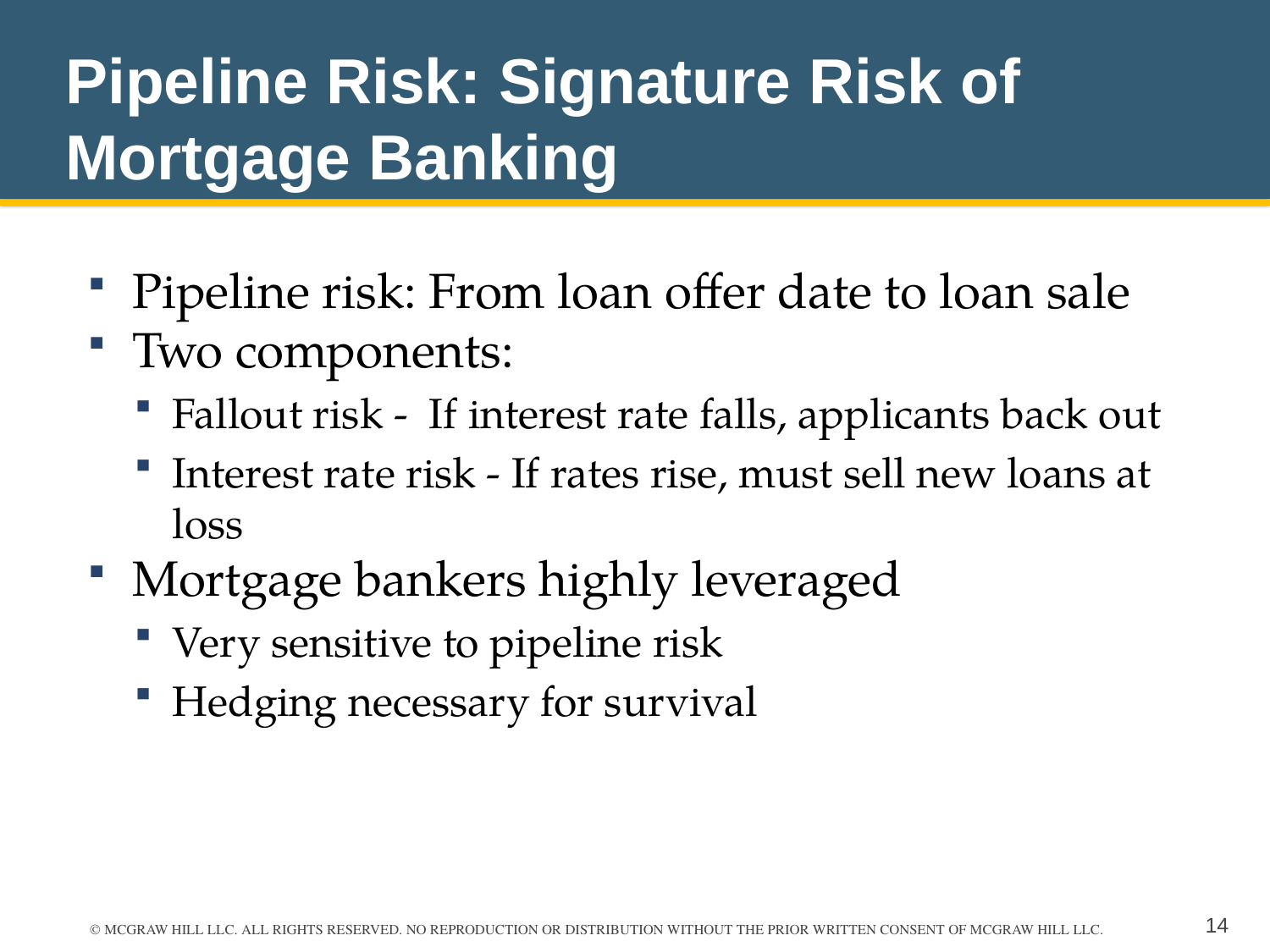

# Pipeline Risk: Signature Risk of Mortgage Banking
Pipeline risk: From loan offer date to loan sale
Two components:
Fallout risk -  If interest rate falls, applicants back out
Interest rate risk - If rates rise, must sell new loans at loss
Mortgage bankers highly leveraged
Very sensitive to pipeline risk
Hedging necessary for survival
© MCGRAW HILL LLC. ALL RIGHTS RESERVED. NO REPRODUCTION OR DISTRIBUTION WITHOUT THE PRIOR WRITTEN CONSENT OF MCGRAW HILL LLC.
14